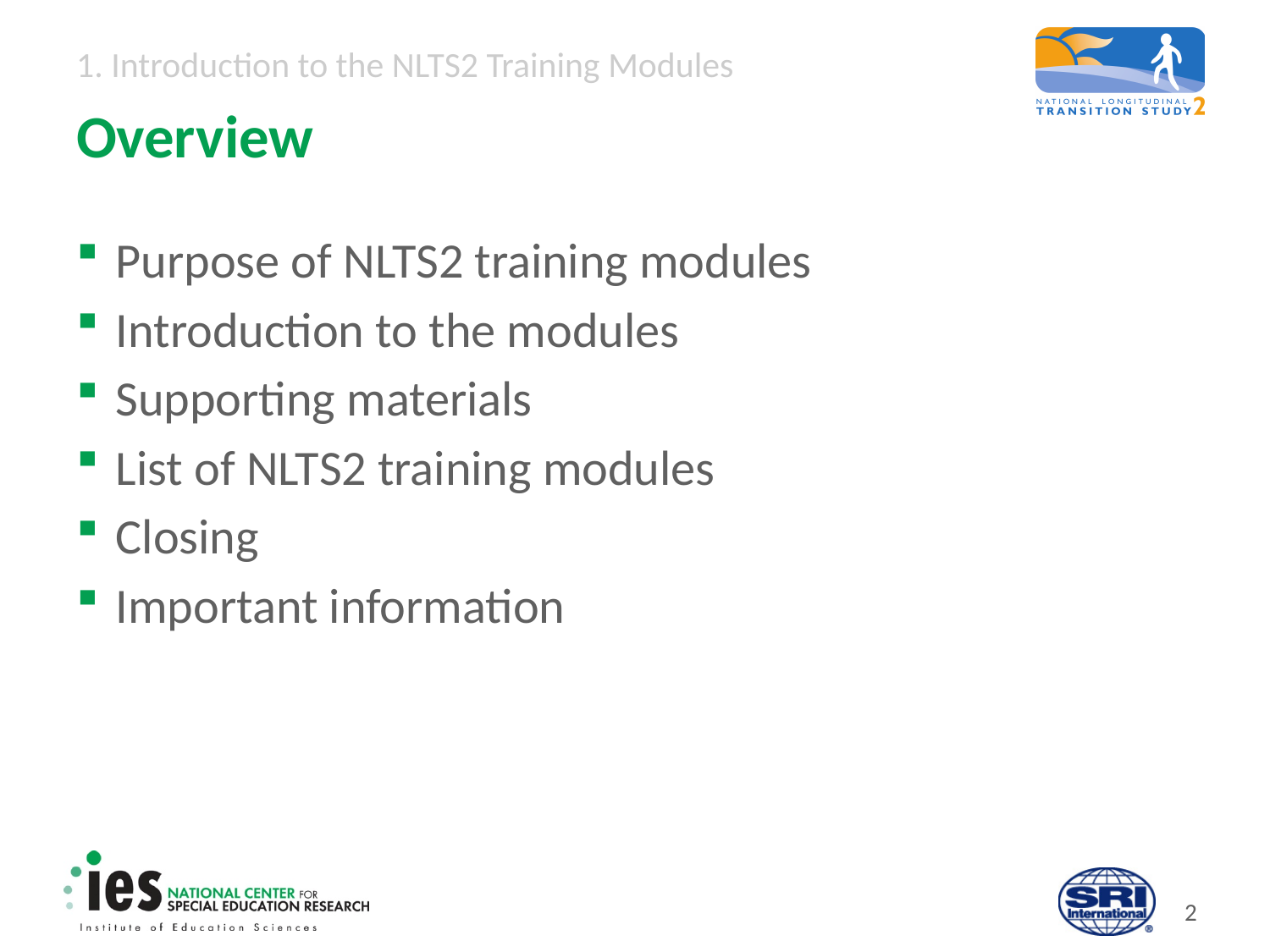

# Overview
Purpose of NLTS2 training modules
Introduction to the modules
Supporting materials
List of NLTS2 training modules
Closing
Important information
2